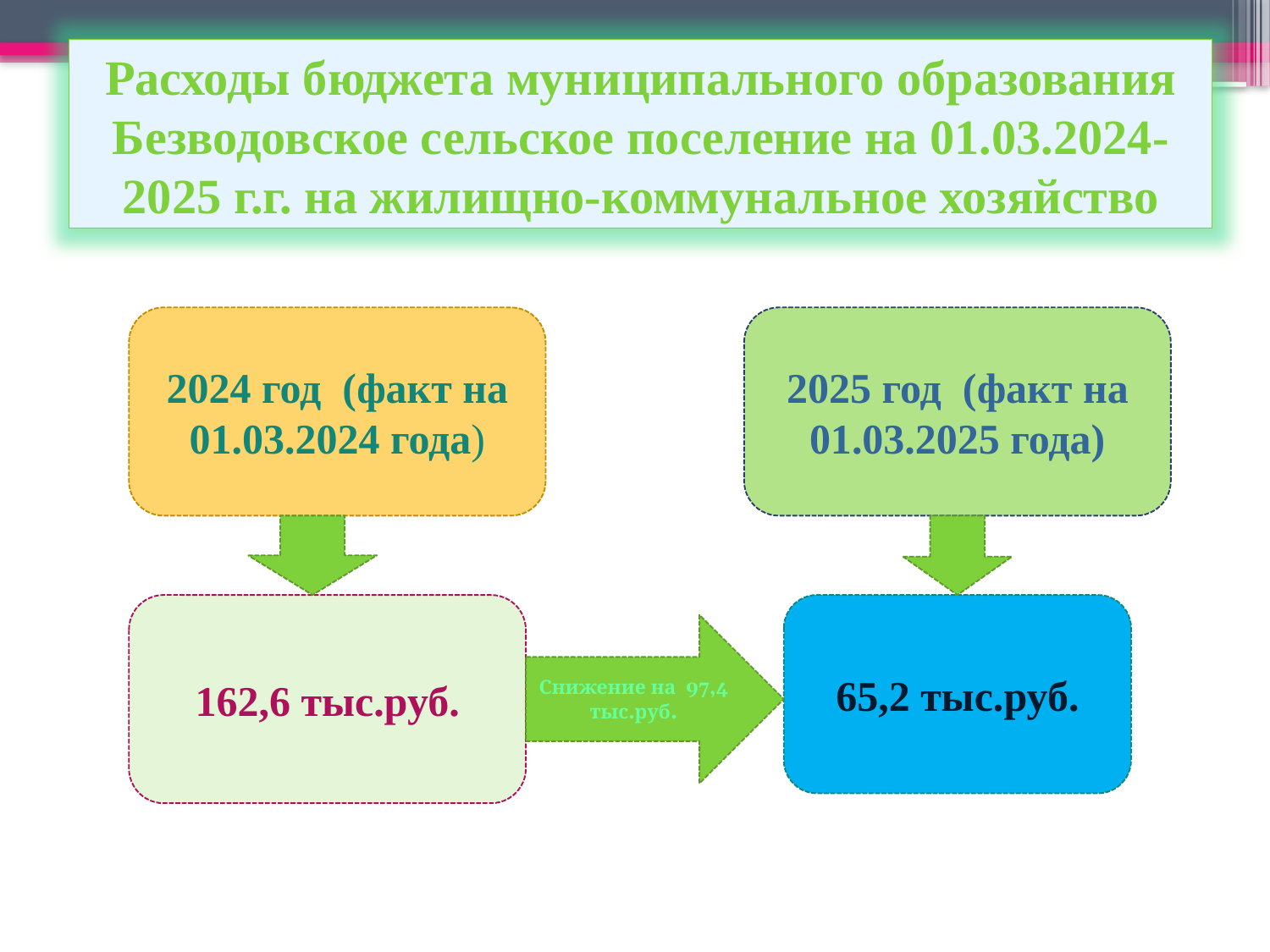

Расходы бюджета муниципального образования Безводовское сельское поселение на 01.03.2024-2025 г.г. на жилищно-коммунальное хозяйство
2024 год  (факт на 01.03.2024 года)
2025 год  (факт на 01.03.2025 года)

162,6 тыс.руб.
65,2 тыс.руб.
Снижение на  97,4 тыс.руб.